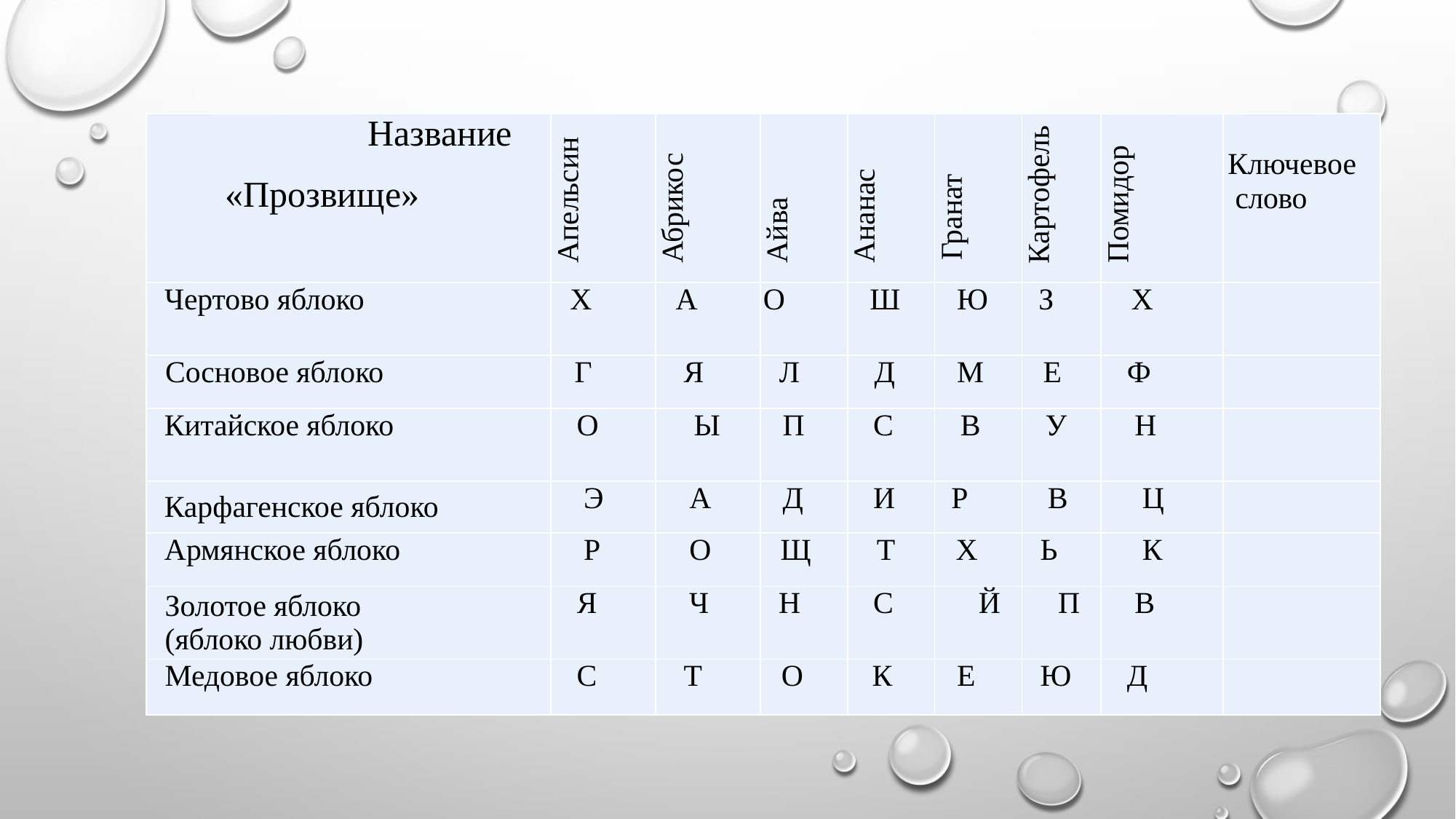

| Название   «Прозвище» | Апельсин | Абрикос | Айва | Ананас | Гранат | Картофель | Помидор | Клю­чевое слово |
| --- | --- | --- | --- | --- | --- | --- | --- | --- |
| Чертово яблоко | Х | А | О | Ш | Ю | З | X |  |
| Сосновое яблоко | Г | Я | Л | Д | М | Е | Ф |  |
| Китайское яблоко | О | Ы | П | С | В | У | Н |  |
| Карфагенское яблоко | Э | А | Д | И | Р | В | Ц |  |
| Армянское яблоко | Р | О | Щ | Т | Х | Ь | К |  |
| Золотое яблоко (яблоко любви) | Я | Ч | Н | С | Й | П | В |  |
| Медовое яблоко | С | Т | О | К | Е | Ю | Д |  |